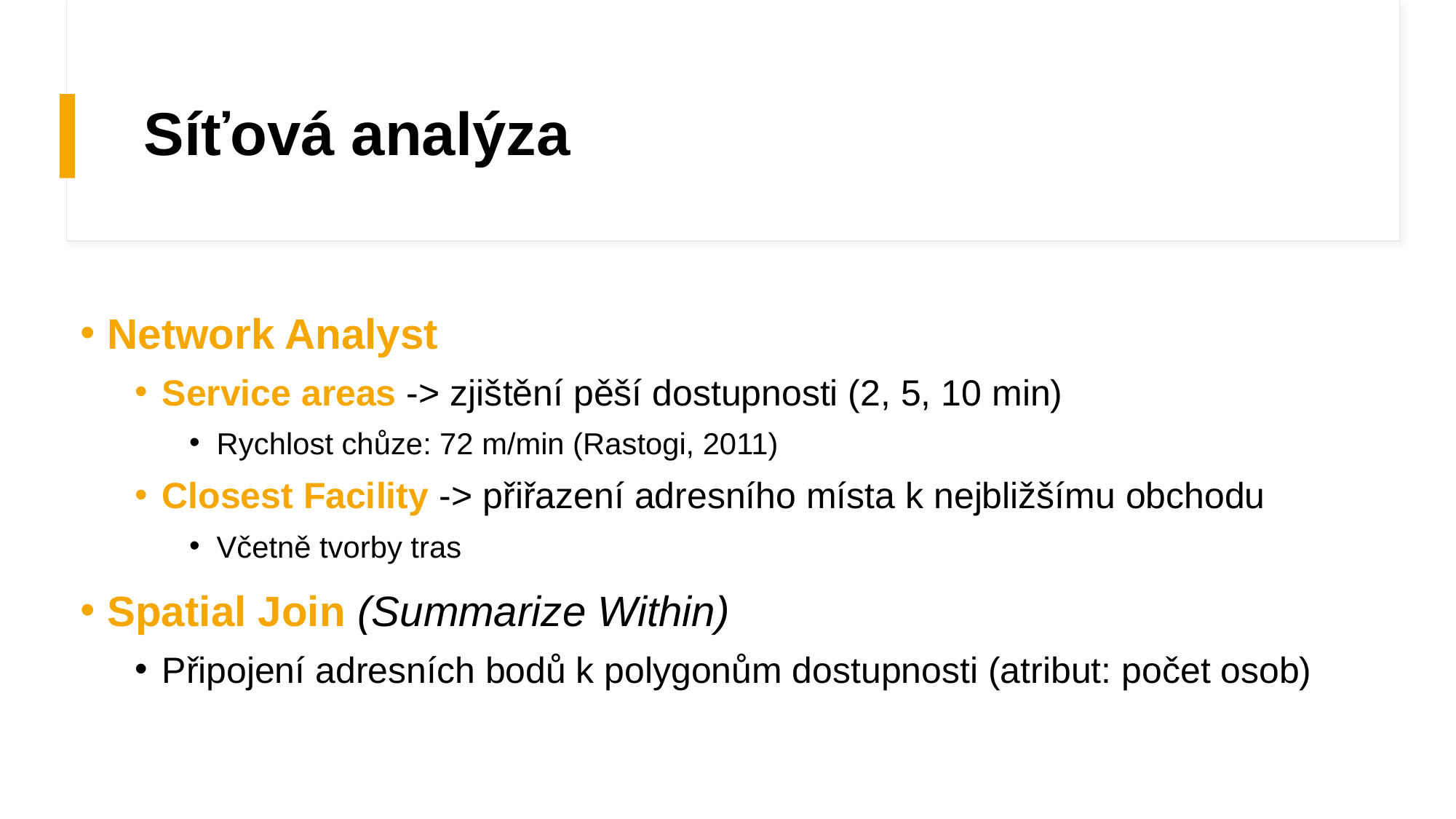

# Síťová analýza
Network Analyst
Service areas -> zjištění pěší dostupnosti (2, 5, 10 min)
Rychlost chůze: 72 m/min (Rastogi, 2011)
Closest Facility -> přiřazení adresního místa k nejbližšímu obchodu
Včetně tvorby tras
Spatial Join (Summarize Within)
Připojení adresních bodů k polygonům dostupnosti (atribut: počet osob)